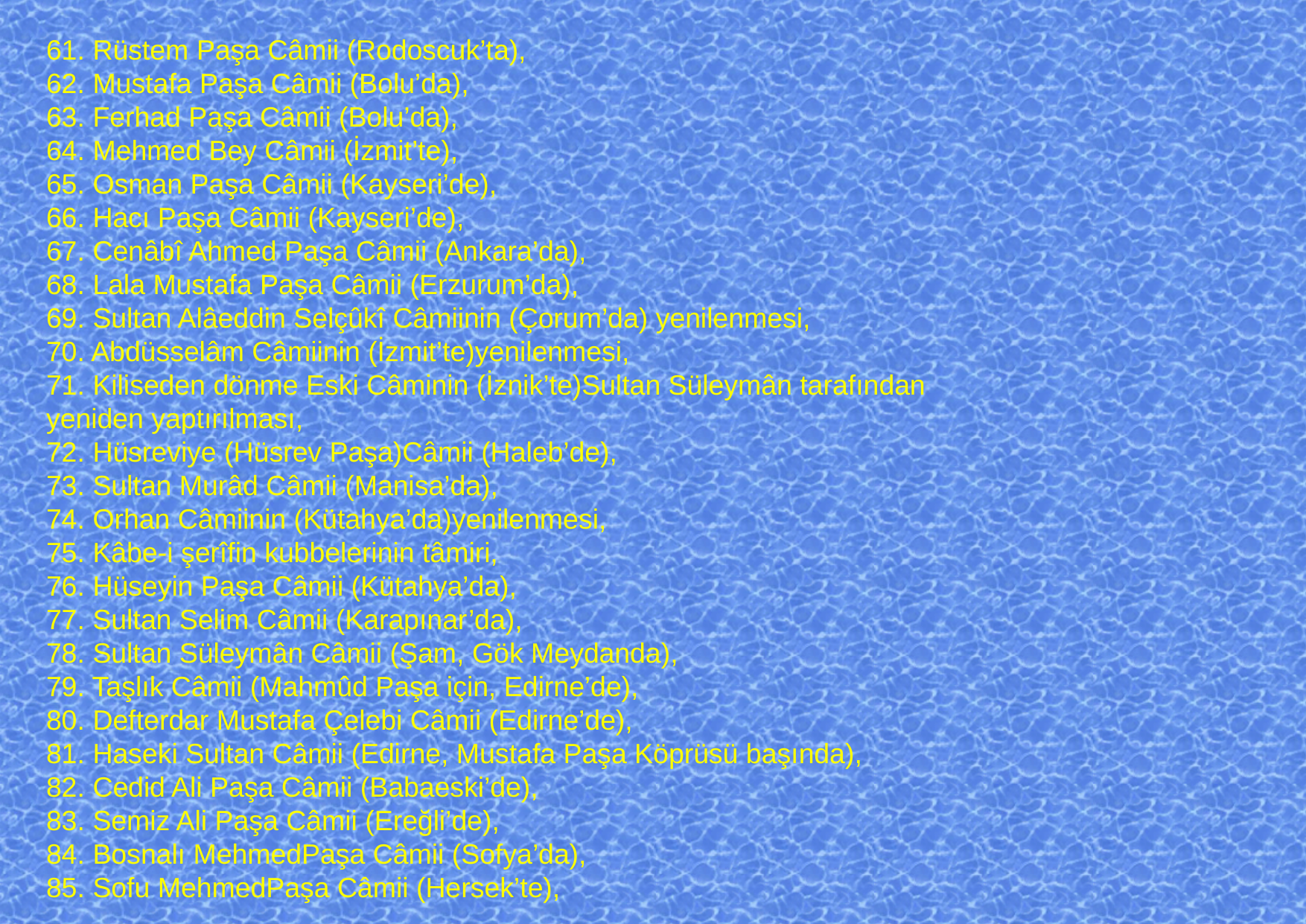

61. Rüstem Paşa Câmii (Rodoscuk’ta), 
62. Mustafa Paşa Câmii (Bolu’da), 
63. Ferhad Paşa Câmii (Bolu’da), 
64. Mehmed Bey Câmii (İzmit’te), 
65. Osman Paşa Câmii (Kayseri’de), 
66. Hacı Paşa Câmii (Kayseri’de), 
67. Cenâbî Ahmed Paşa Câmii (Ankara’da), 
68. Lala Mustafa Paşa Câmii (Erzurum’da), 
69. Sultan Alâeddin Selçûkî Câmiinin (Çorum’da) yenilenmesi, 
70. Abdüsselâm Câmiinin (İzmit’te)yenilenmesi, 
71. Kiliseden dönme Eski Câminin (İznik’te)Sultan Süleymân tarafından yeniden yaptırılması, 
72. Hüsreviye (Hüsrev Paşa)Câmii (Haleb’de), 
73. Sultan Murâd Câmii (Manisa’da), 
74. Orhan Câmiinin (Kütahya’da)yenilenmesi, 
75. Kâbe-i şerîfin kubbelerinin tâmiri, 
76. Hüseyin Paşa Câmii (Kütahya’da), 
77. Sultan Selim Câmii (Karapınar’da), 
78. Sultan Süleymân Câmii (Şam, Gök Meydanda), 
79. Taşlık Câmii (Mahmûd Paşa için, Edirne’de), 
80. Defterdar Mustafa Çelebi Câmii (Edirne’de), 
81. Haseki Sultan Câmii (Edirne, Mustafa Paşa Köprüsü başında), 
82. Cedid Ali Paşa Câmii (Babaeski’de), 
83. Semiz Ali Paşa Câmii (Ereğli’de), 
84. Bosnalı MehmedPaşa Câmii (Sofya’da), 
85. Sofu MehmedPaşa Câmii (Hersek’te),